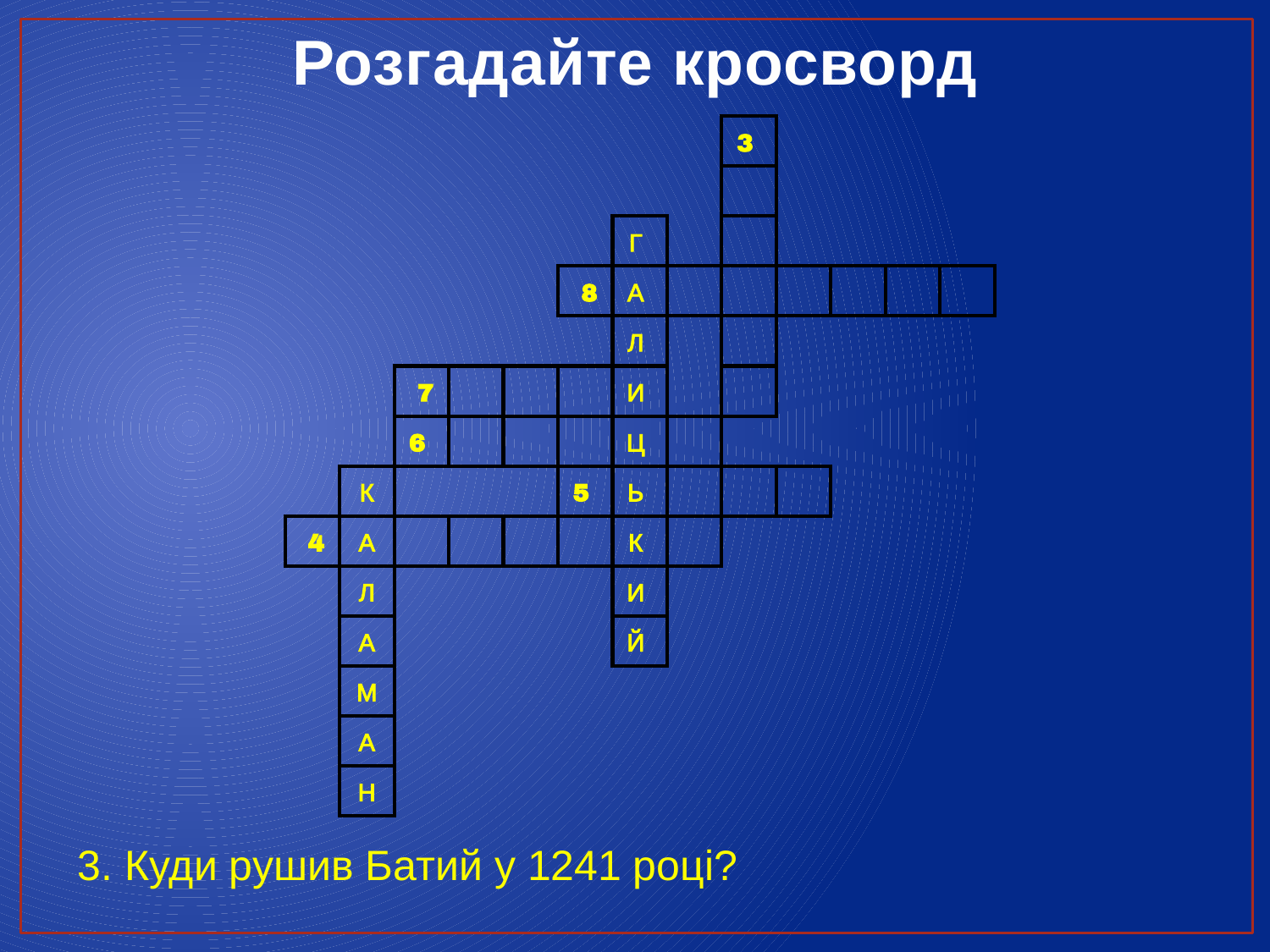

# Розгадайте кросворд
|  |  |  |  |  |  |  |  | 3 |  |  |  |  |
| --- | --- | --- | --- | --- | --- | --- | --- | --- | --- | --- | --- | --- |
|  |  |  |  |  |  |  |  |  |  |  |  |  |
|  |  |  |  |  |  | Г |  |  |  |  |  |  |
|  |  |  |  |  | 8 | А |  |  |  |  |  |  |
|  |  |  |  |  |  | Л |  |  |  |  |  |  |
|  |  | 7 |  |  |  | И |  |  |  |  |  |  |
|  |  | 6 |  |  |  | Ц |  |  |  |  |  |  |
|  | К |  |  |  | 5 | Ь |  |  |  |  |  |  |
| 4 | А |  |  |  |  | К |  |  |  |  |  |  |
|  | Л |  |  |  |  | И |  |  |  |  |  |  |
|  | А |  |  |  |  | Й |  |  |  |  |  |  |
|  | М |  |  |  |  |  |  |  |  |  |  |  |
|  | А |  |  |  |  |  |  |  |  |  |  |  |
|  | Н |  |  |  |  |  |  |  |  |  |  |  |
3. Куди рушив Батий у 1241 році?